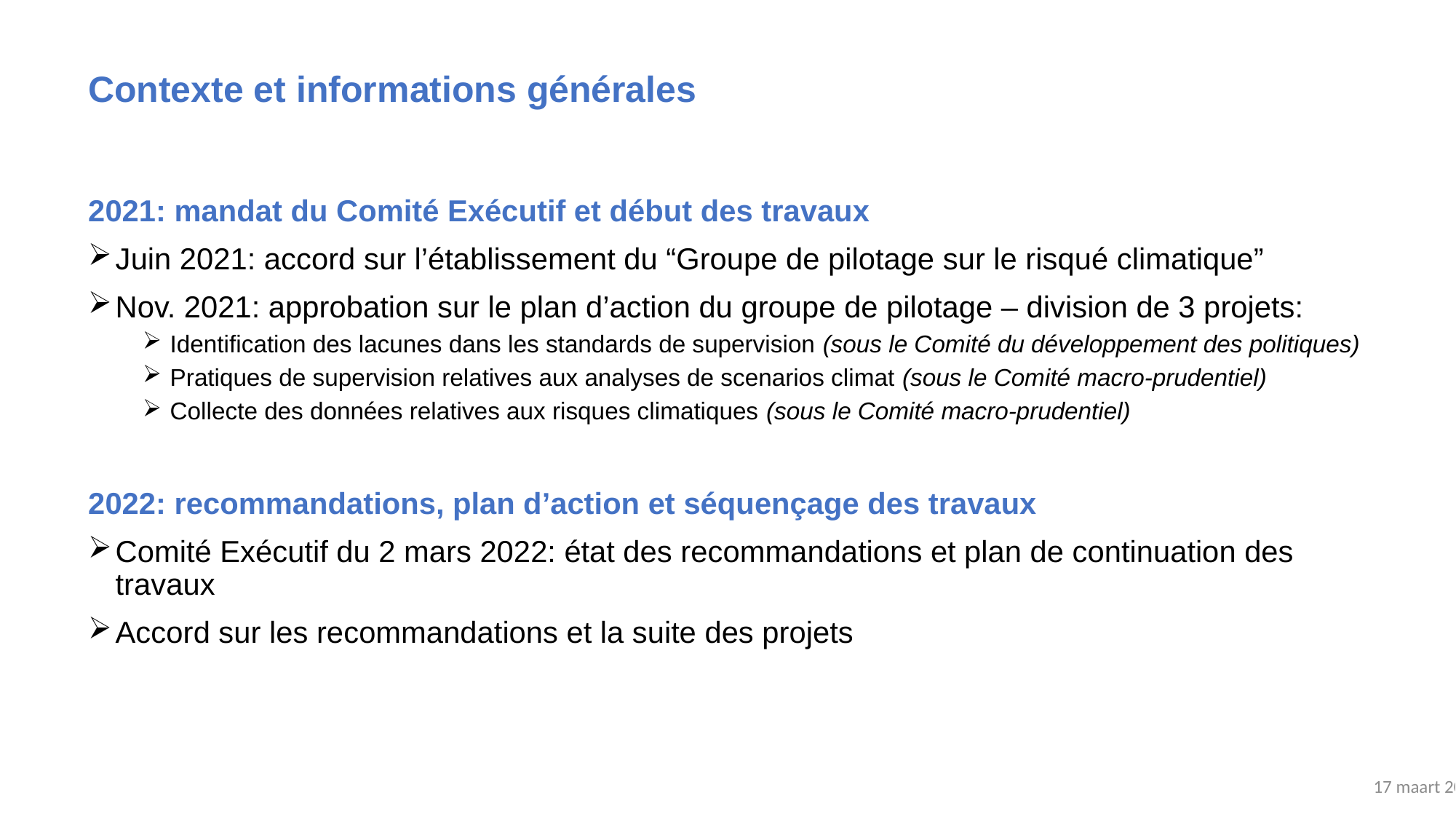

# Contexte et informations générales
2021: mandat du Comité Exécutif et début des travaux
Juin 2021: accord sur l’établissement du “Groupe de pilotage sur le risqué climatique”
Nov. 2021: approbation sur le plan d’action du groupe de pilotage – division de 3 projets:
Identification des lacunes dans les standards de supervision (sous le Comité du développement des politiques)
Pratiques de supervision relatives aux analyses de scenarios climat (sous le Comité macro-prudentiel)
Collecte des données relatives aux risques climatiques (sous le Comité macro-prudentiel)

2022: recommandations, plan d’action et séquençage des travaux
Comité Exécutif du 2 mars 2022: état des recommandations et plan de continuation des travaux
Accord sur les recommandations et la suite des projets

5
17 maart 2022